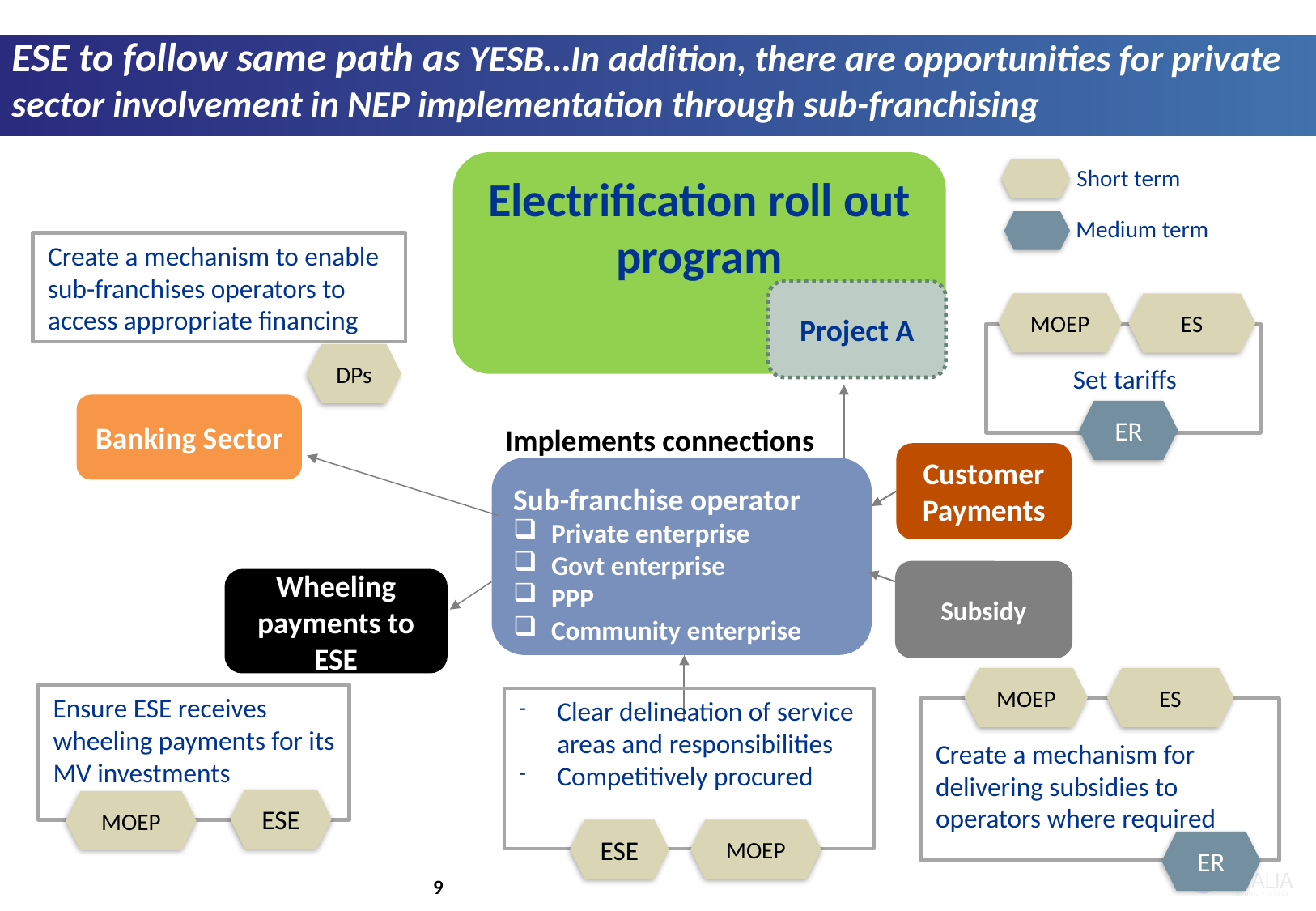

ESE to follow same path as YESB…In addition, there are opportunities for private sector involvement in NEP implementation through sub-franchising
Electrification roll out program
Short term

Medium term

Create a mechanism to enable sub-franchises operators to access appropriate financing
Project A
MOEP
ES

Set tariffs

DPs
Banking Sector
ER
Implements connections
Customer Payments

Sub-franchise operator
Private enterprise
Govt enterprise
PPP
Community enterprise

Subsidy
Wheeling payments to ESE
MOEP
ES
Ensure ESE receives wheeling payments for its MV investments
Clear delineation of service areas and responsibilities
Competitively procured

Create a mechanism for delivering subsidies to operators where required
ESE
MOEP
ESE
MOEP
ER
9